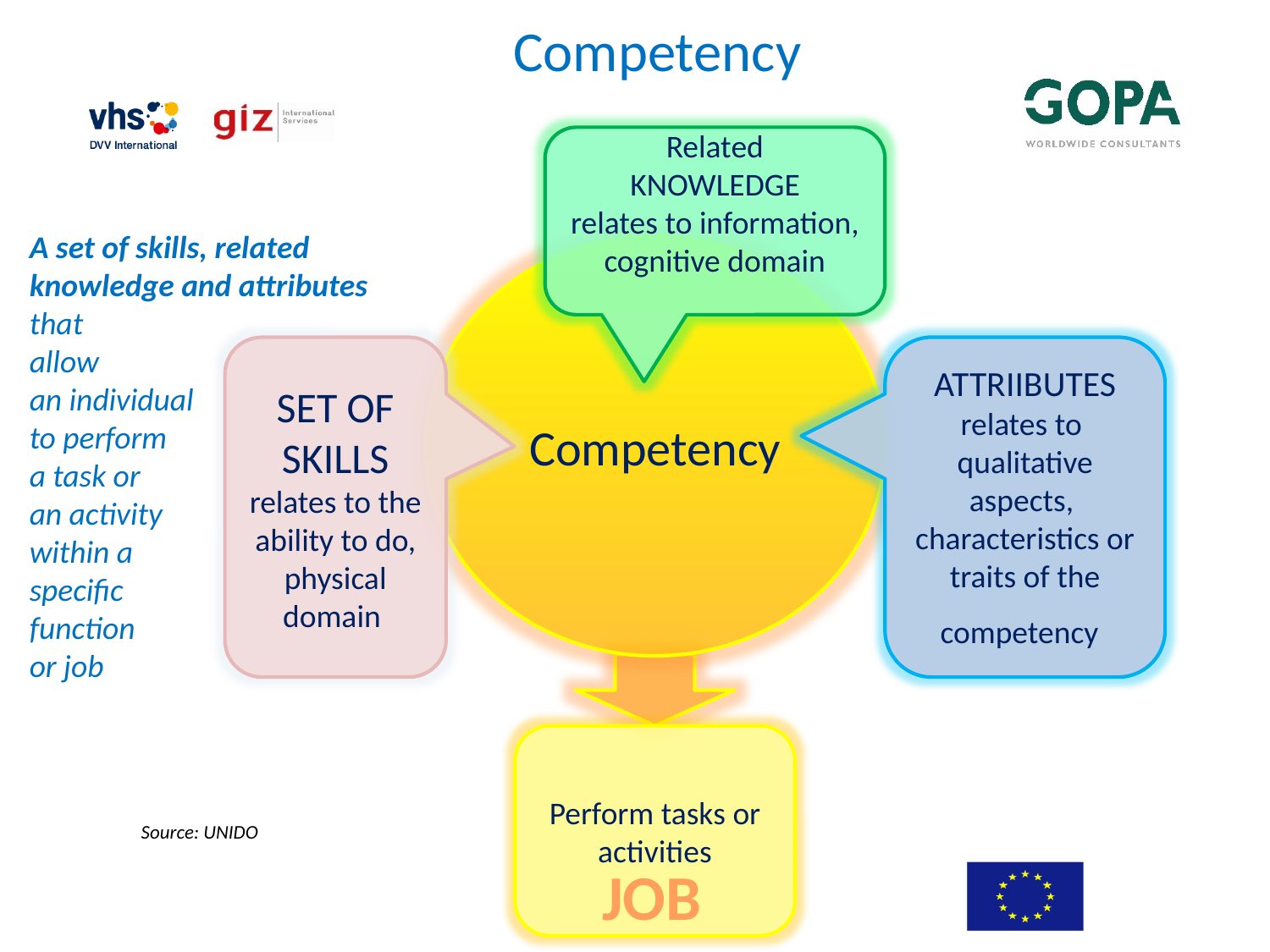

Competency
Related
KNOWLEDGE
relates to information,
cognitive domain

A set of skills, related knowledge and attributes
that
allow
an individual
to perform
a task or
an activity
within a
specific
function
or job
Competency
ATTRIIBUTES
relates to
qualitative aspects,
characteristics or traits of the competency
SET OF SKILLS
relates to the
ability to do,
physical
domain

Perform tasks or
activities
Source: UNIDO
JOB